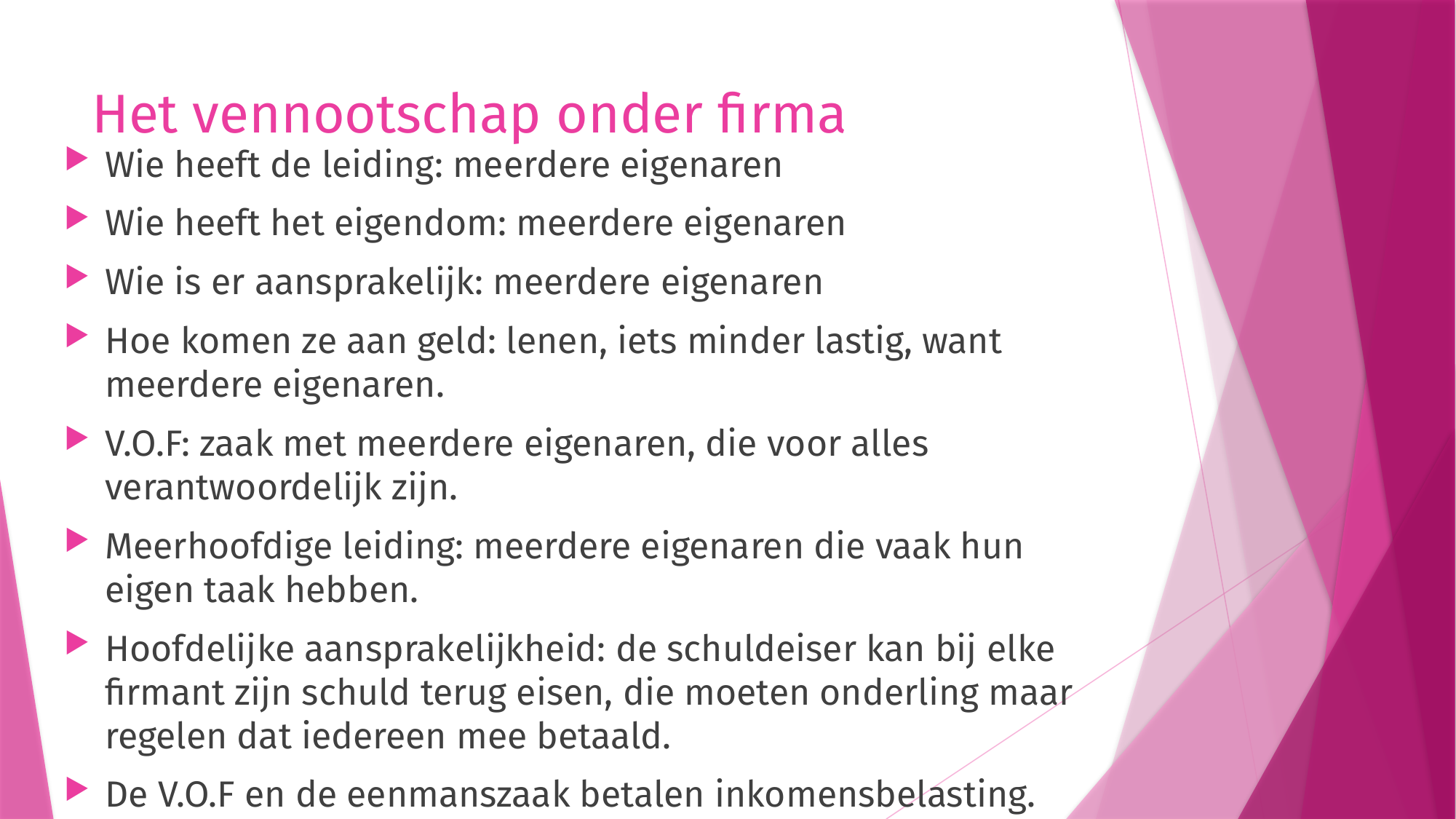

# Het vennootschap onder firma
Wie heeft de leiding: meerdere eigenaren
Wie heeft het eigendom: meerdere eigenaren
Wie is er aansprakelijk: meerdere eigenaren
Hoe komen ze aan geld: lenen, iets minder lastig, want meerdere eigenaren.
V.O.F: zaak met meerdere eigenaren, die voor alles verantwoordelijk zijn.
Meerhoofdige leiding: meerdere eigenaren die vaak hun eigen taak hebben.
Hoofdelijke aansprakelijkheid: de schuldeiser kan bij elke firmant zijn schuld terug eisen, die moeten onderling maar regelen dat iedereen mee betaald.
De V.O.F en de eenmanszaak betalen inkomensbelasting.